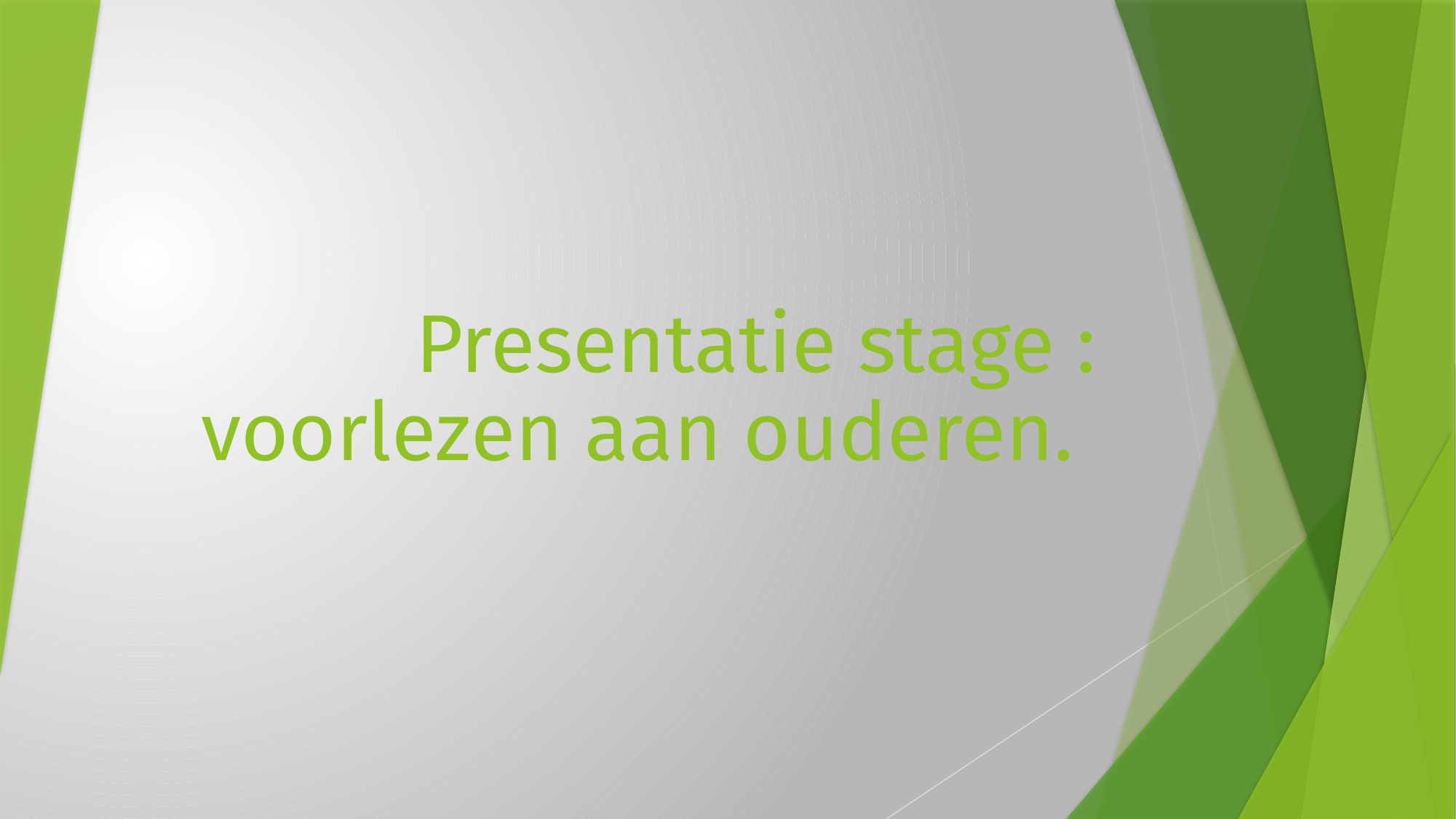

# Presentatie stage : voorlezen aan ouderen.